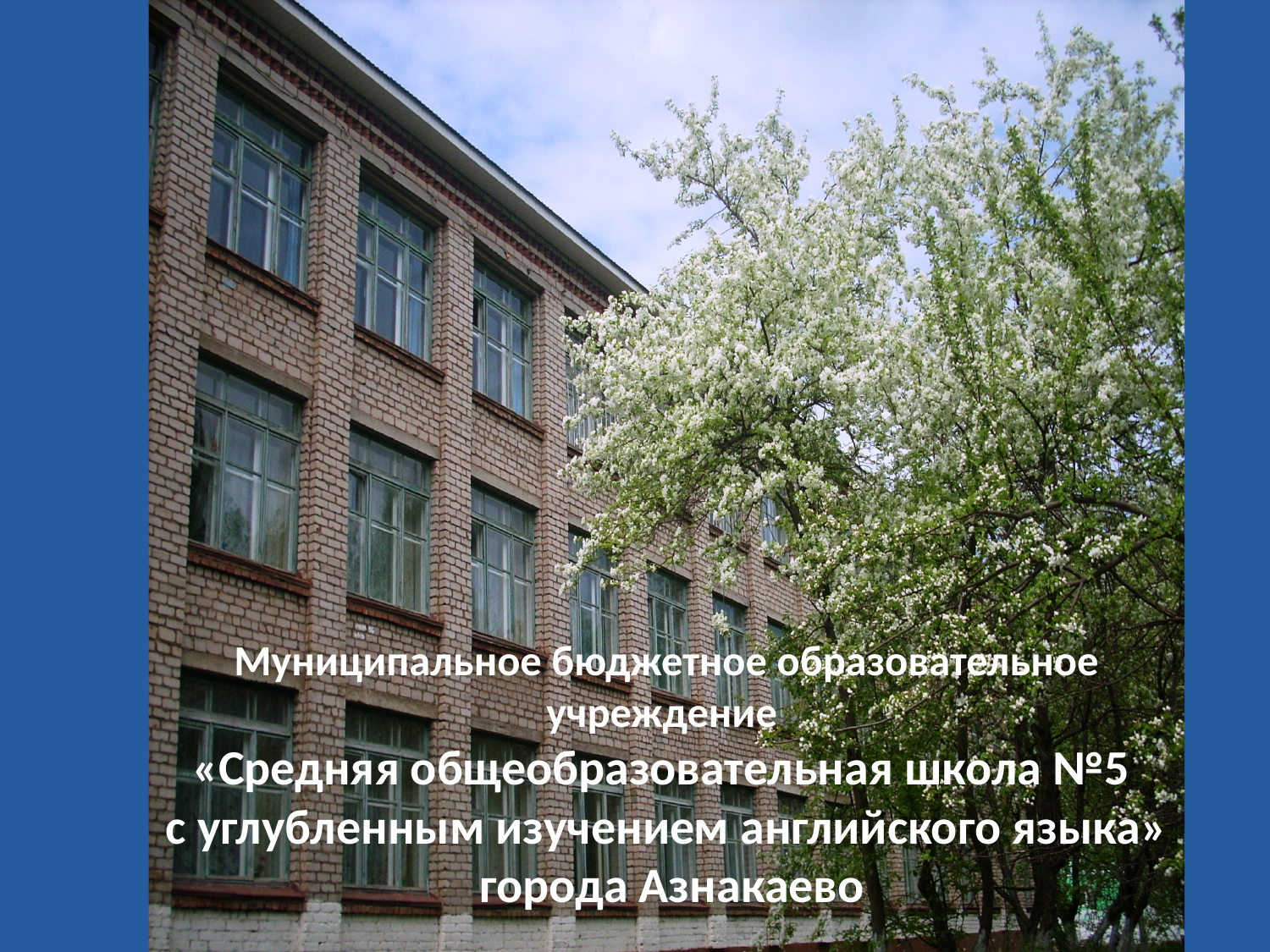

# Муниципальное бюджетное образовательное учреждение «Средняя общеобразовательная школа №5 с углубленным изучением английского языка» города Азнакаево